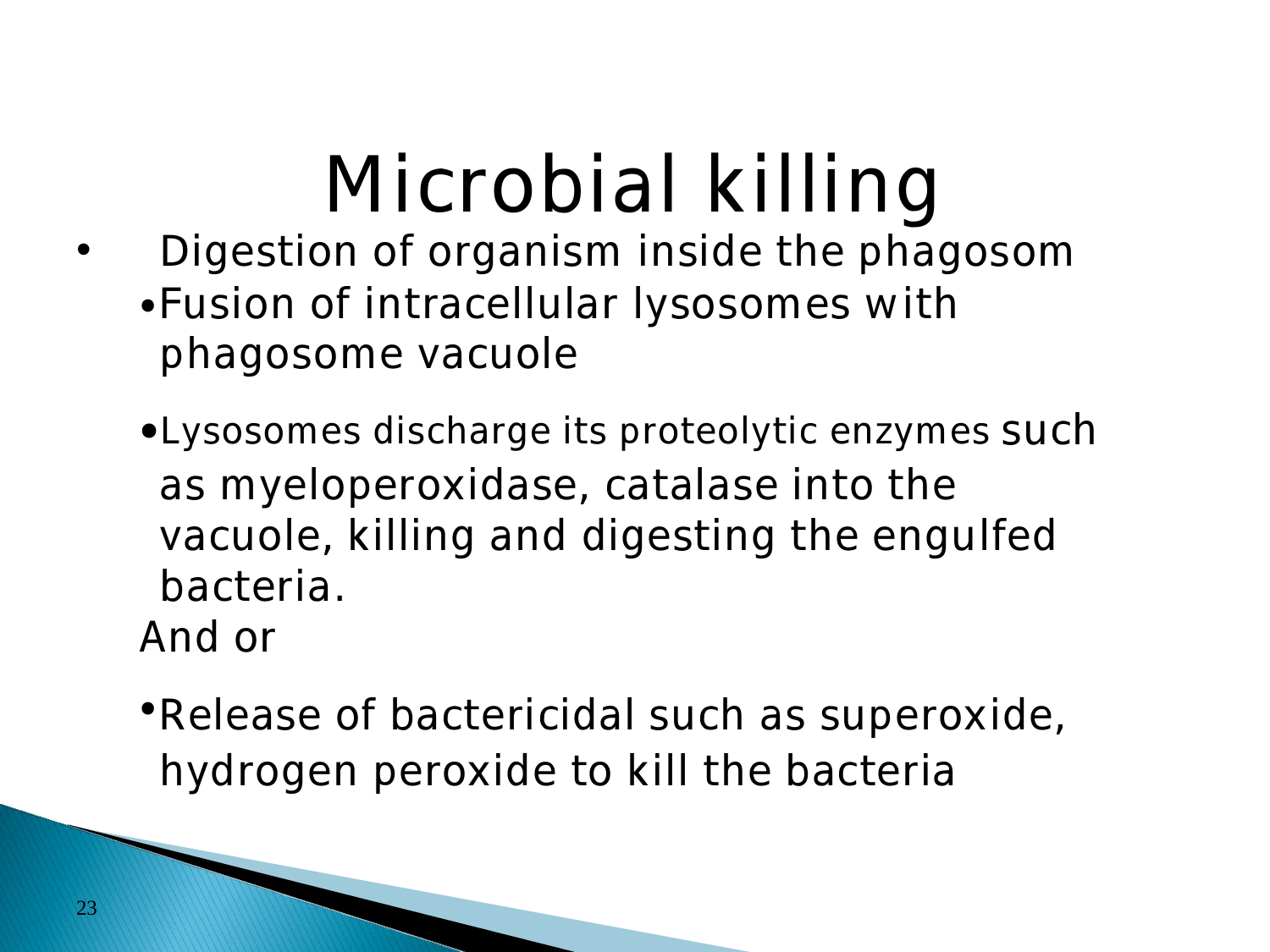

# Microbial killing
Digestion of organism inside the phagosom
•Fusion of intracellular lysosomes with phagosome vacuole
•Lysosomes discharge its proteolytic enzymes such as myeloperoxidase, catalase into the vacuole, killing and digesting the engulfed bacteria.
And or
•Release of bactericidal such as superoxide, hydrogen peroxide to kill the bacteria
23